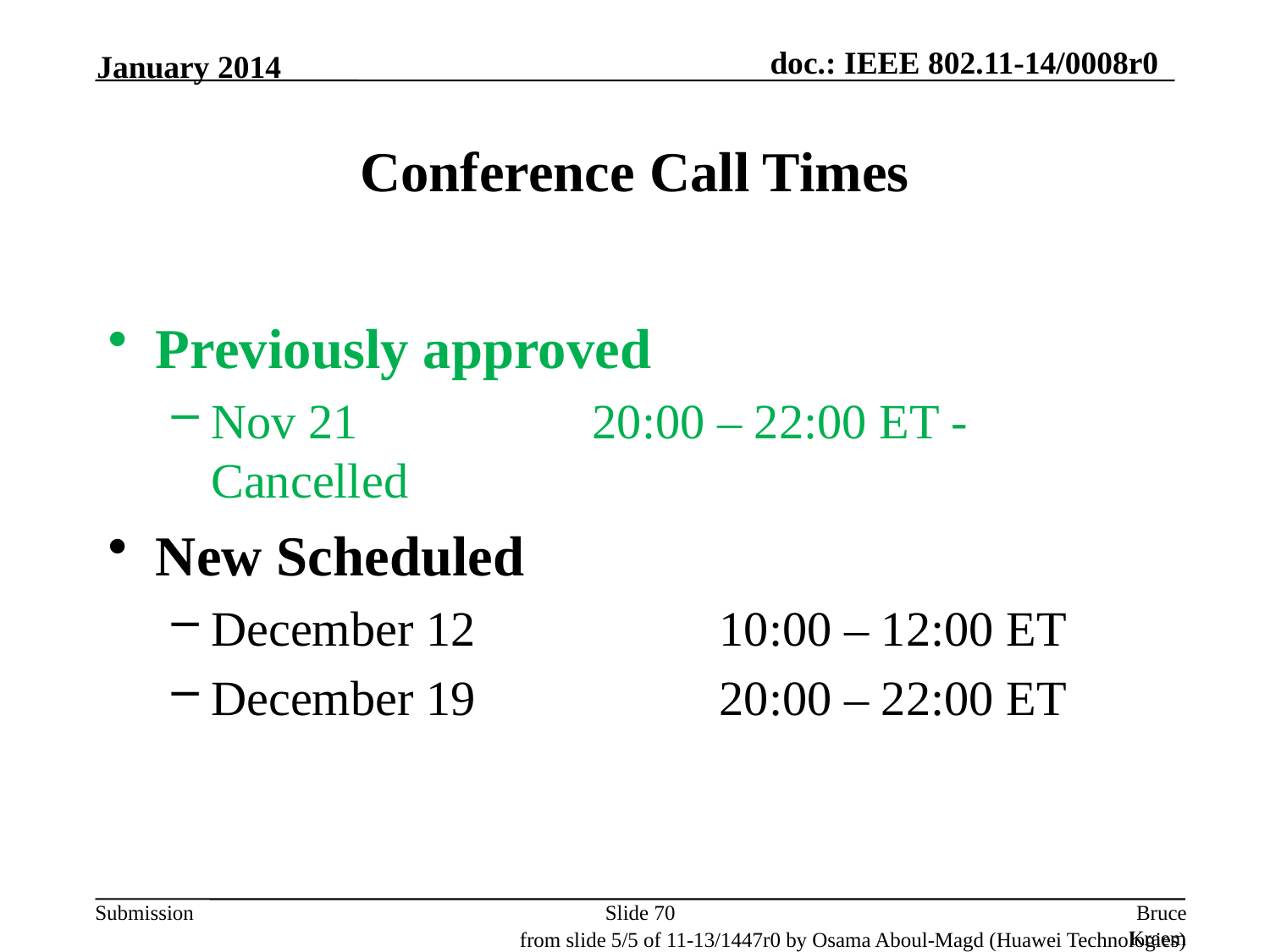

January 2014
# Conference Call Times

Previously approved
Nov 21		20:00 – 22:00 ET - Cancelled
New Scheduled
December 12		10:00 – 12:00 ET
December 19		20:00 – 22:00 ET
Slide 70
Bruce Kraemer, Marvell
from slide 5/5 of 11-13/1447r0 by Osama Aboul-Magd (Huawei Technologies)